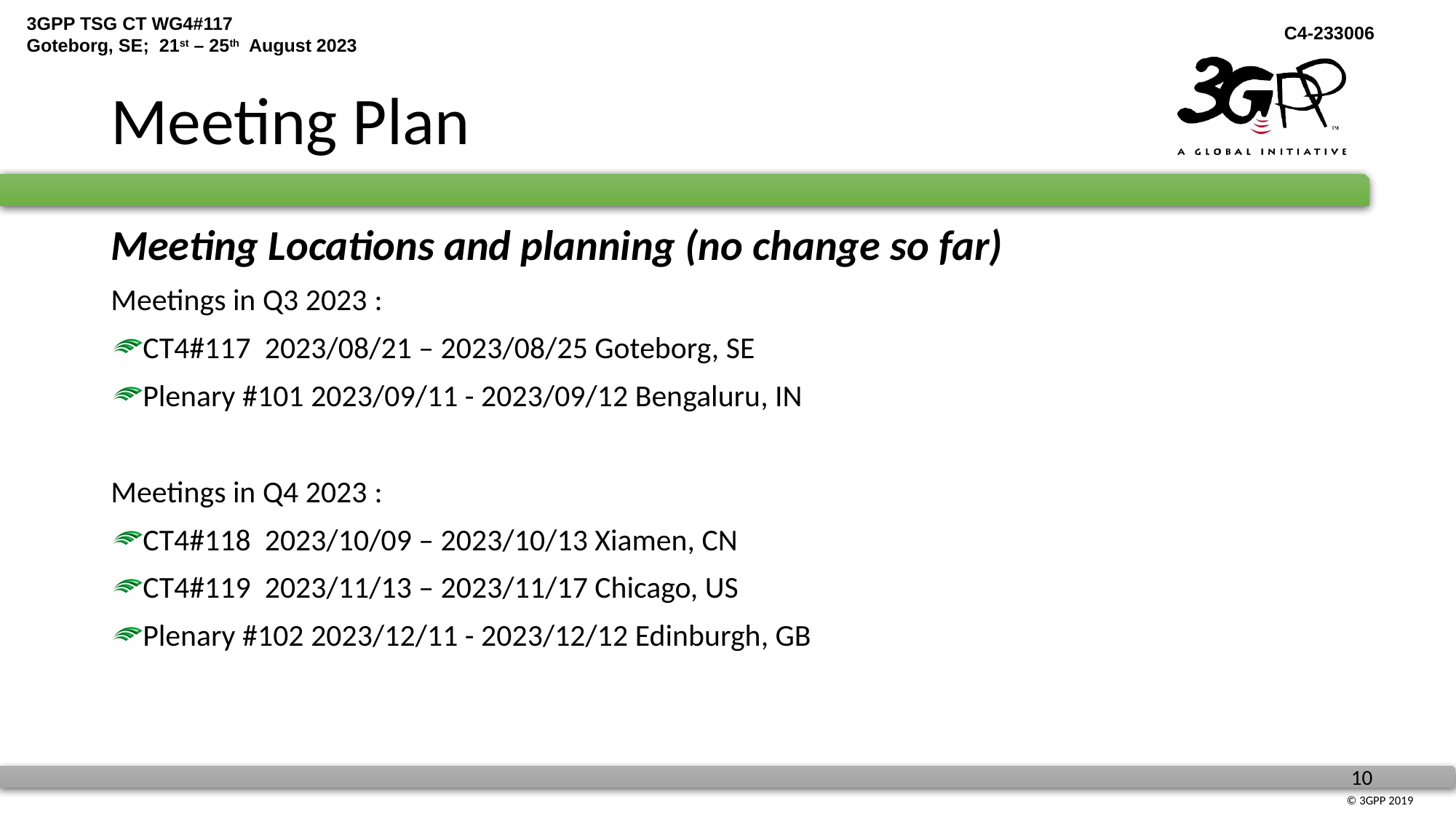

# Meeting Plan
Meeting Locations and planning (no change so far)
Meetings in Q3 2023 :
CT4#117  2023/08/21 – 2023/08/25 Goteborg, SE
Plenary #101 2023/09/11 - 2023/09/12 Bengaluru, IN

Meetings in Q4 2023 :
CT4#118  2023/10/09 – 2023/10/13 Xiamen, CN
CT4#119  2023/11/13 – 2023/11/17 Chicago, US
Plenary #102 2023/12/11 - 2023/12/12 Edinburgh, GB